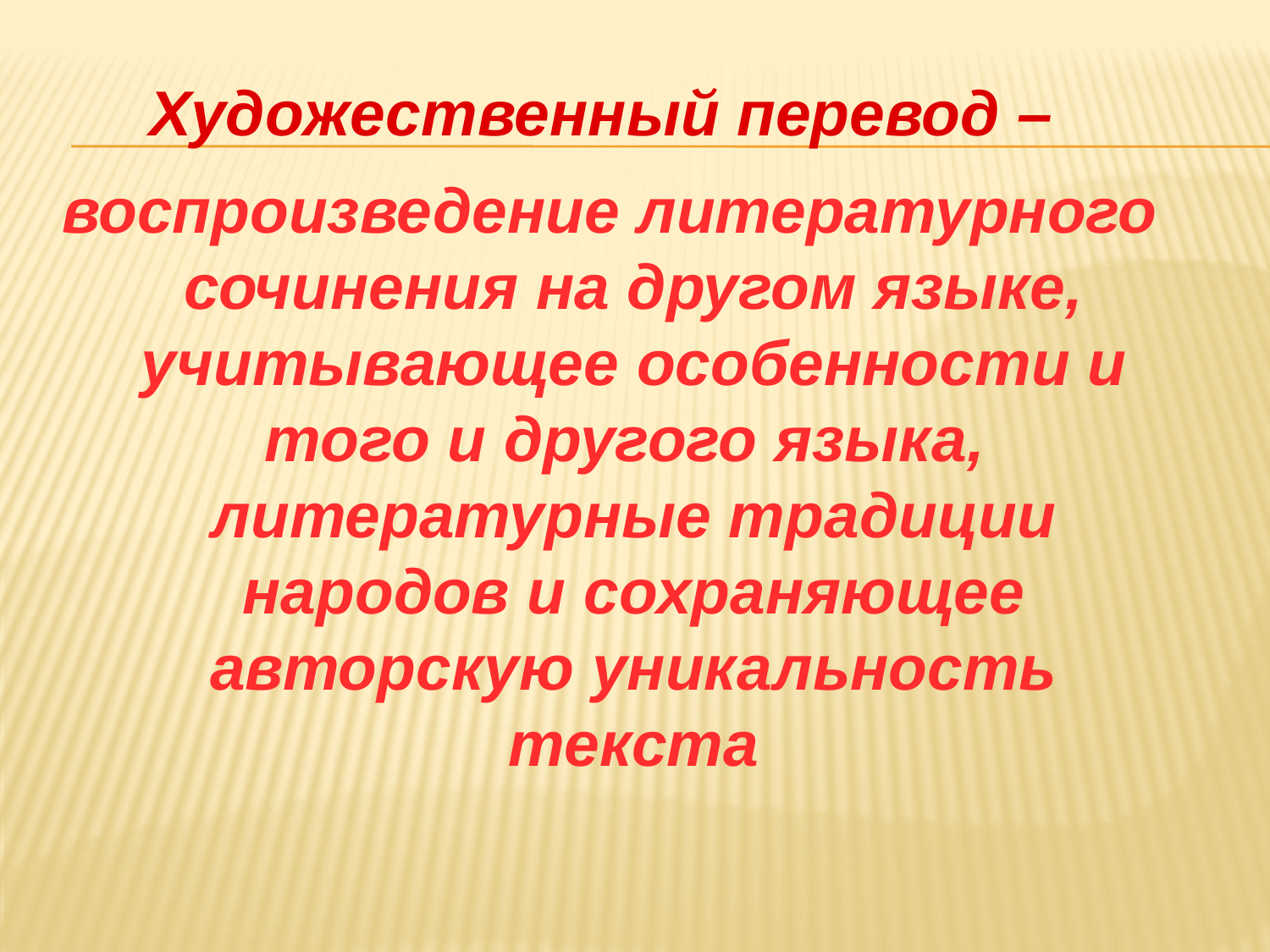

Художественный перевод –
воспроизведение литературного сочинения на другом языке, учитывающее особенности и того и другого языка,  литературные традиции народов и сохраняющее авторскую уникальность текста